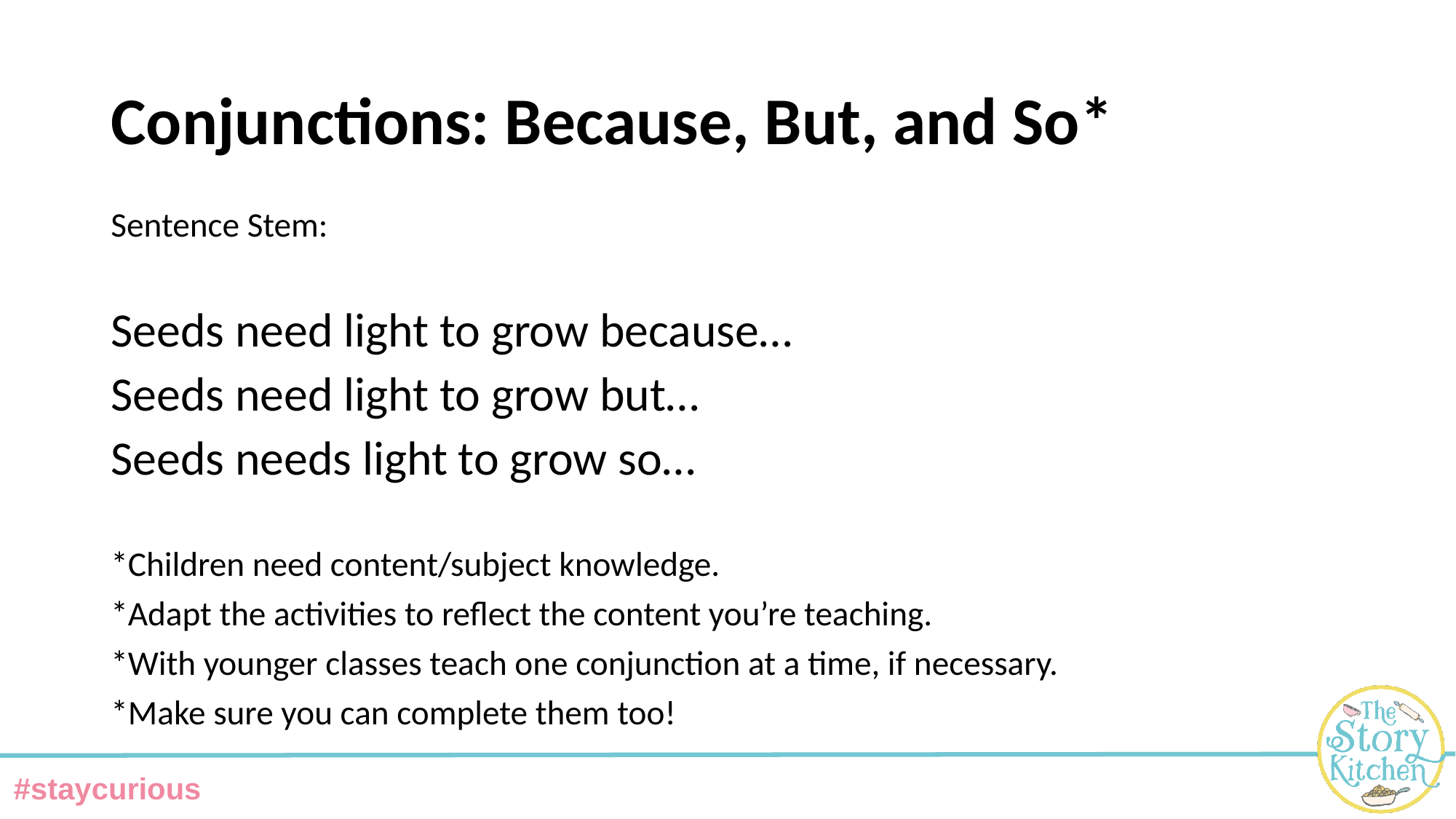

# Conjunctions: Because, But, and So*
Sentence Stem:

Seeds need light to grow because…
Seeds need light to grow but…
Seeds needs light to grow so…

*Children need content/subject knowledge.
*Adapt the activities to reflect the content you’re teaching.
*With younger classes teach one conjunction at a time, if necessary.
*Make sure you can complete them too!